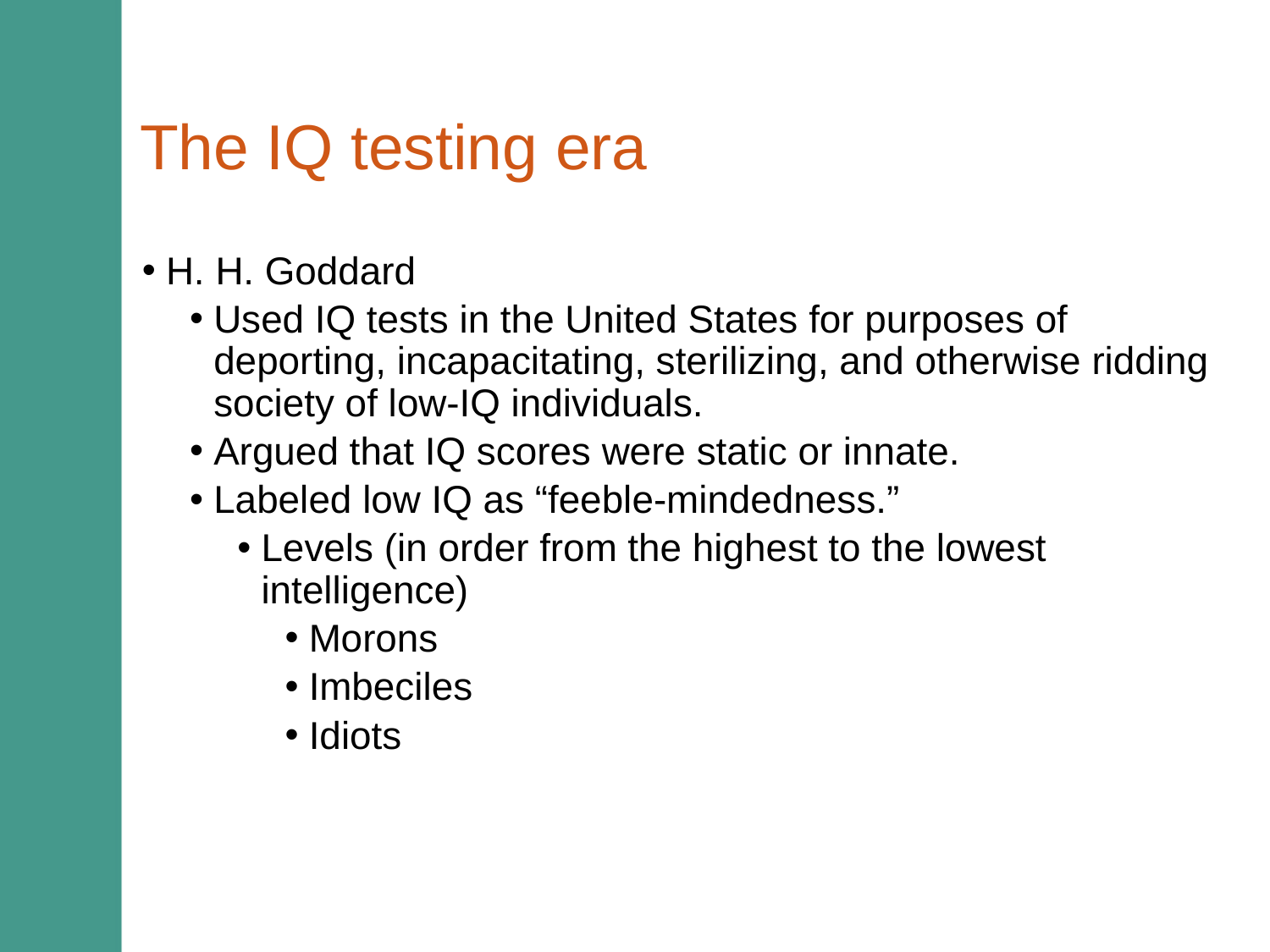

# The IQ testing era
H. H. Goddard
Used IQ tests in the United States for purposes of deporting, incapacitating, sterilizing, and otherwise ridding society of low-IQ individuals.
Argued that IQ scores were static or innate.
Labeled low IQ as “feeble-mindedness.”
Levels (in order from the highest to the lowest intelligence)
Morons
Imbeciles
Idiots